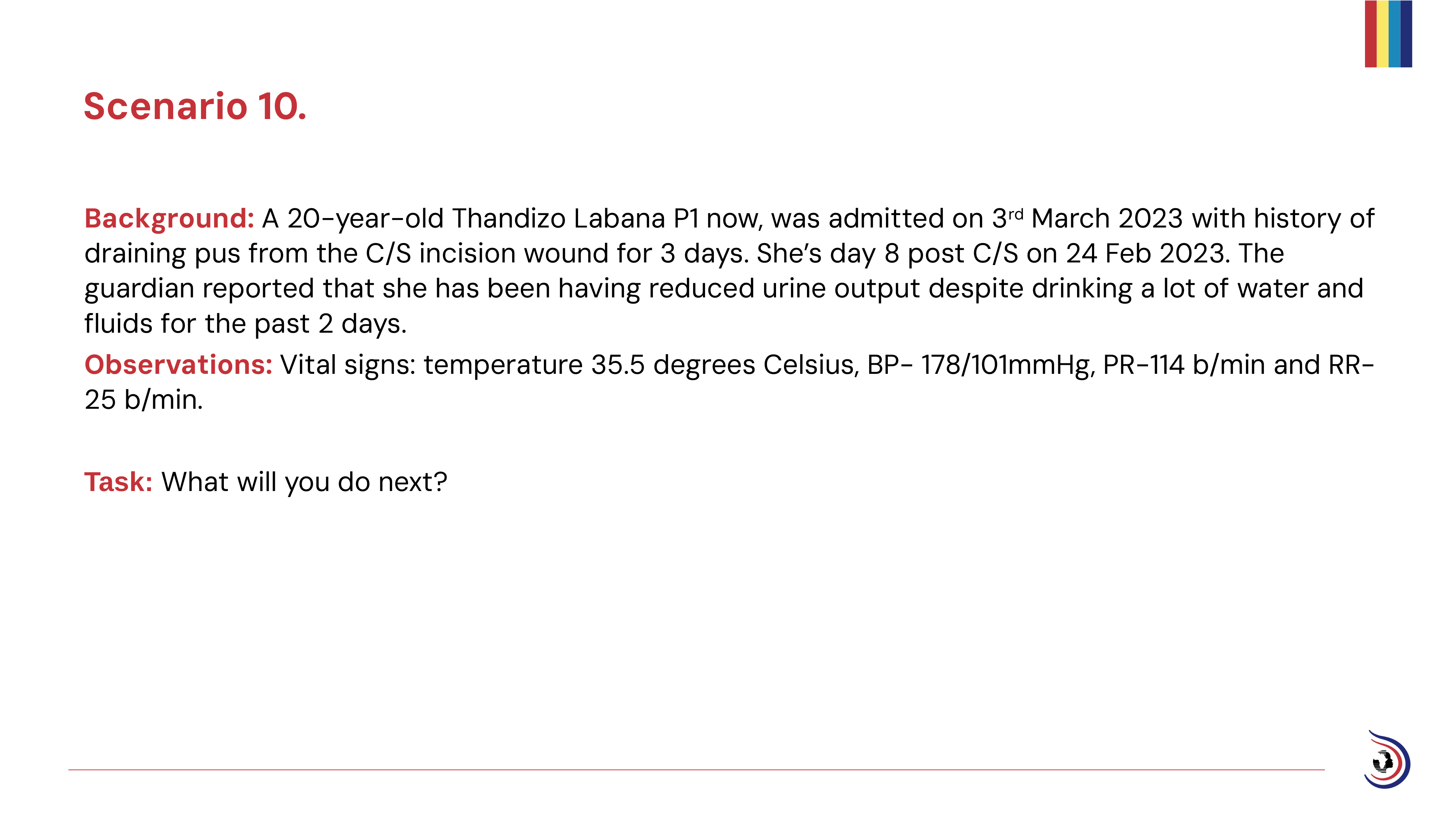

# Scenario 10.
Background: A 20-year-old Thandizo Labana P1 now, was admitted on 3rd March 2023 with history of draining pus from the C/S incision wound for 3 days. She’s day 8 post C/S on 24 Feb 2023. The guardian reported that she has been having reduced urine output despite drinking a lot of water and fluids for the past 2 days.
Observations: Vital signs: temperature 35.5 degrees Celsius, BP- 178/101mmHg, PR-114 b/min and RR- 25 b/min.

Task: What will you do next?